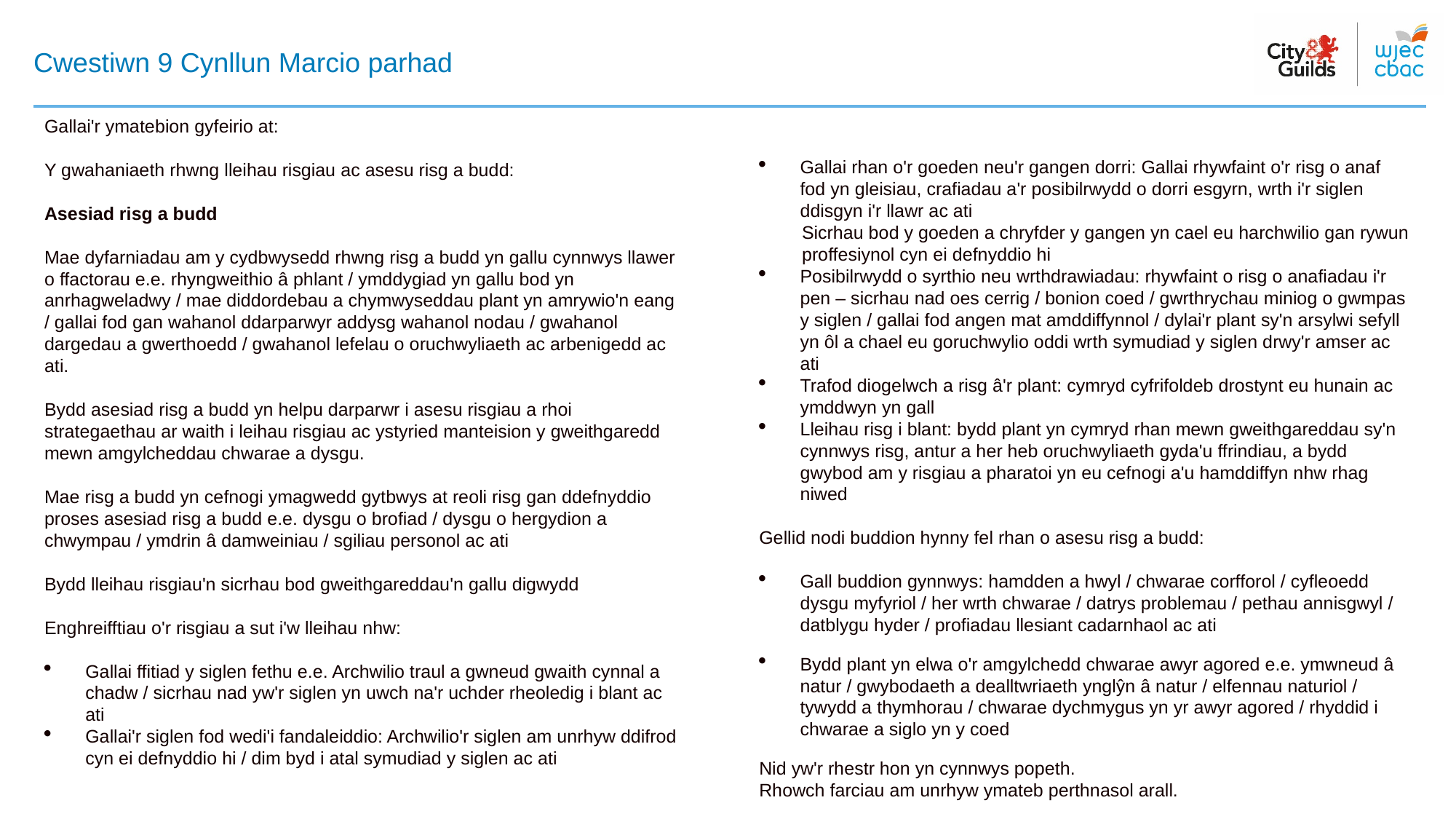

# Cwestiwn 9 Cynllun Marcio parhad
Gallai'r ymatebion gyfeirio at:

Y gwahaniaeth rhwng lleihau risgiau ac asesu risg a budd:

Asesiad risg a budd

Mae dyfarniadau am y cydbwysedd rhwng risg a budd yn gallu cynnwys llawer o ffactorau e.e. rhyngweithio â phlant / ymddygiad yn gallu bod yn anrhagweladwy / mae diddordebau a chymwyseddau plant yn amrywio'n eang / gallai fod gan wahanol ddarparwyr addysg wahanol nodau / gwahanol dargedau a gwerthoedd / gwahanol lefelau o oruchwyliaeth ac arbenigedd ac ati.
Bydd asesiad risg a budd yn helpu darparwr i asesu risgiau a rhoi strategaethau ar waith i leihau risgiau ac ystyried manteision y gweithgaredd mewn amgylcheddau chwarae a dysgu.

Mae risg a budd yn cefnogi ymagwedd gytbwys at reoli risg gan ddefnyddio proses asesiad risg a budd e.e. dysgu o brofiad / dysgu o hergydion a chwympau / ymdrin â damweiniau / sgiliau personol ac ati

Bydd lleihau risgiau'n sicrhau bod gweithgareddau'n gallu digwydd

Enghreifftiau o'r risgiau a sut i'w lleihau nhw:

Gallai ffitiad y siglen fethu e.e. Archwilio traul a gwneud gwaith cynnal a chadw / sicrhau nad yw'r siglen yn uwch na'r uchder rheoledig i blant ac ati
Gallai'r siglen fod wedi'i fandaleiddio: Archwilio'r siglen am unrhyw ddifrod cyn ei defnyddio hi / dim byd i atal symudiad y siglen ac ati
Gallai rhan o'r goeden neu'r gangen dorri: Gallai rhywfaint o'r risg o anaf fod yn gleisiau, crafiadau a'r posibilrwydd o dorri esgyrn, wrth i'r siglen ddisgyn i'r llawr ac ati
Sicrhau bod y goeden a chryfder y gangen yn cael eu harchwilio gan rywun proffesiynol cyn ei defnyddio hi
Posibilrwydd o syrthio neu wrthdrawiadau: rhywfaint o risg o anafiadau i'r pen – sicrhau nad oes cerrig / bonion coed / gwrthrychau miniog o gwmpas y siglen / gallai fod angen mat amddiffynnol / dylai'r plant sy'n arsylwi sefyll yn ôl a chael eu goruchwylio oddi wrth symudiad y siglen drwy'r amser ac ati
Trafod diogelwch a risg â'r plant: cymryd cyfrifoldeb drostynt eu hunain ac ymddwyn yn gall
Lleihau risg i blant: bydd plant yn cymryd rhan mewn gweithgareddau sy'n cynnwys risg, antur a her heb oruchwyliaeth gyda'u ffrindiau, a bydd gwybod am y risgiau a pharatoi yn eu cefnogi a'u hamddiffyn nhw rhag niwed

Gellid nodi buddion hynny fel rhan o asesu risg a budd:

Gall buddion gynnwys: hamdden a hwyl / chwarae corfforol / cyfleoedd dysgu myfyriol / her wrth chwarae / datrys problemau / pethau annisgwyl / datblygu hyder / profiadau llesiant cadarnhaol ac ati
Bydd plant yn elwa o'r amgylchedd chwarae awyr agored e.e. ymwneud â natur / gwybodaeth a dealltwriaeth ynglŷn â natur / elfennau naturiol / tywydd a thymhorau / chwarae dychmygus yn yr awyr agored / rhyddid i chwarae a siglo yn y coed
Nid yw'r rhestr hon yn cynnwys popeth.
Rhowch farciau am unrhyw ymateb perthnasol arall.